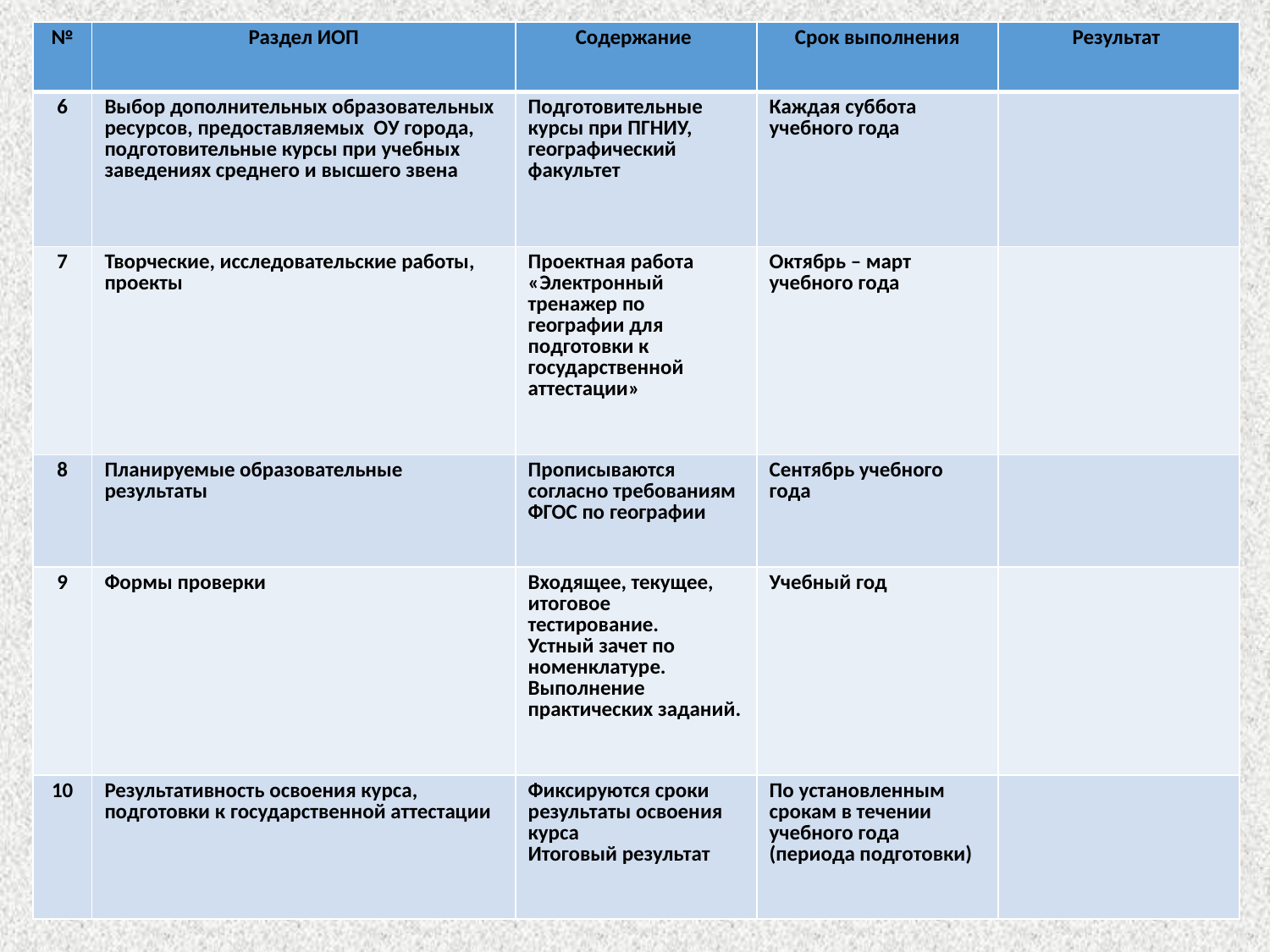

| № | Раздел ИОП | Содержание | Срок выполнения | Результат |
| --- | --- | --- | --- | --- |
| 6 | Выбор дополнительных образовательных ресурсов, предоставляемых ОУ города, подготовительные курсы при учебных заведениях среднего и высшего звена | Подготовительные курсы при ПГНИУ, географический факультет | Каждая суббота учебного года |  |
| 7 | Творческие, исследовательские работы, проекты | Проектная работа «Электронный тренажер по географии для подготовки к государственной аттестации» | Октябрь – март учебного года |  |
| 8 | Планируемые образовательные результаты | Прописываются согласно требованиям ФГОС по географии | Сентябрь учебного года |  |
| 9 | Формы проверки | Входящее, текущее, итоговое тестирование. Устный зачет по номенклатуре. Выполнение практических заданий. | Учебный год |  |
| 10 | Результативность освоения курса, подготовки к государственной аттестации | Фиксируются сроки результаты освоения курса Итоговый результат | По установленным срокам в течении учебного года (периода подготовки) |  |